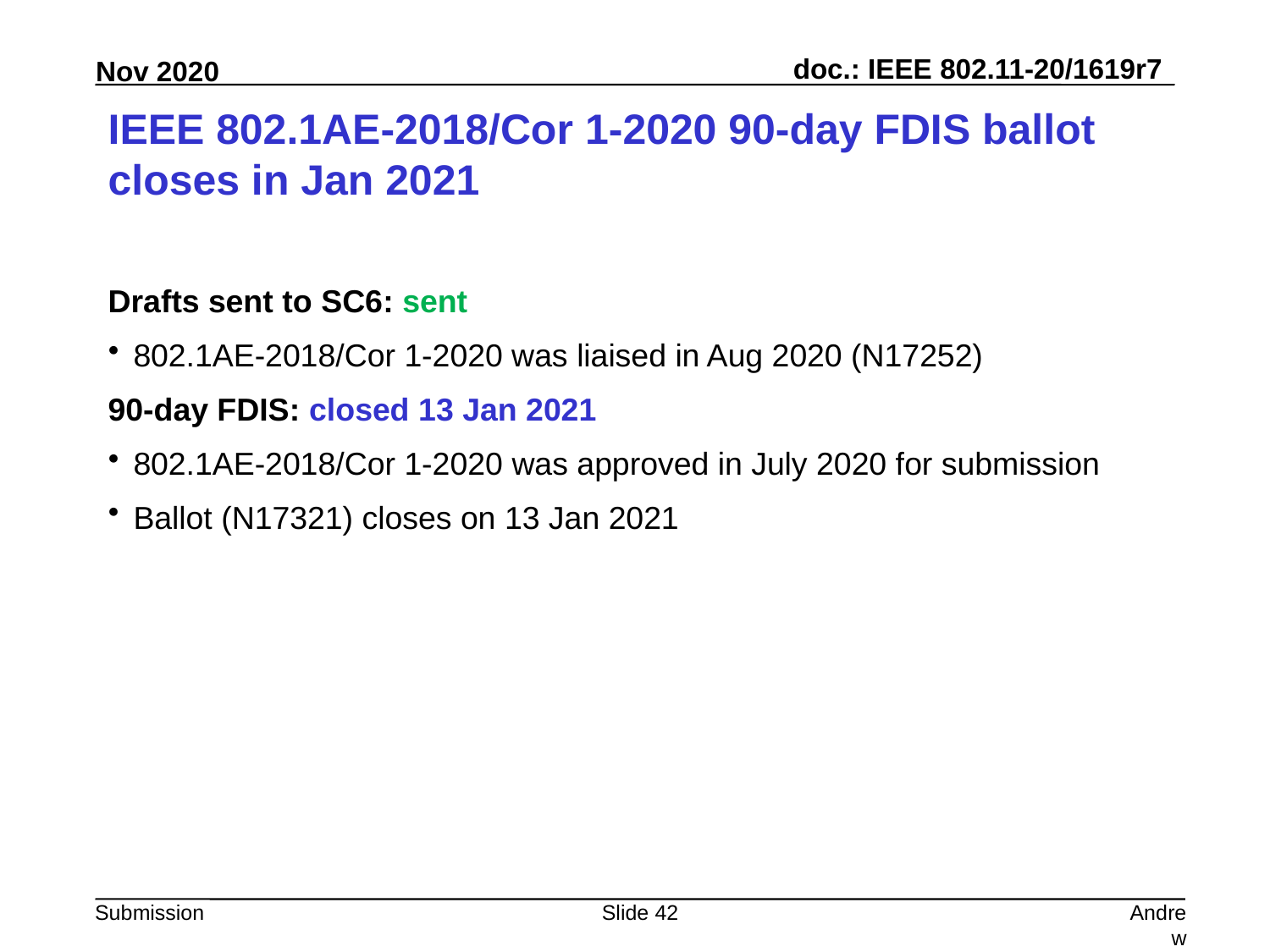

# IEEE 802.1AE-2018/Cor 1-2020 90-day FDIS ballot closes in Jan 2021
Drafts sent to SC6: sent
802.1AE-2018/Cor 1-2020 was liaised in Aug 2020 (N17252)
90-day FDIS: closed 13 Jan 2021
802.1AE-2018/Cor 1-2020 was approved in July 2020 for submission
Ballot (N17321) closes on 13 Jan 2021

Slide 42
Andrew Myles, Cisco